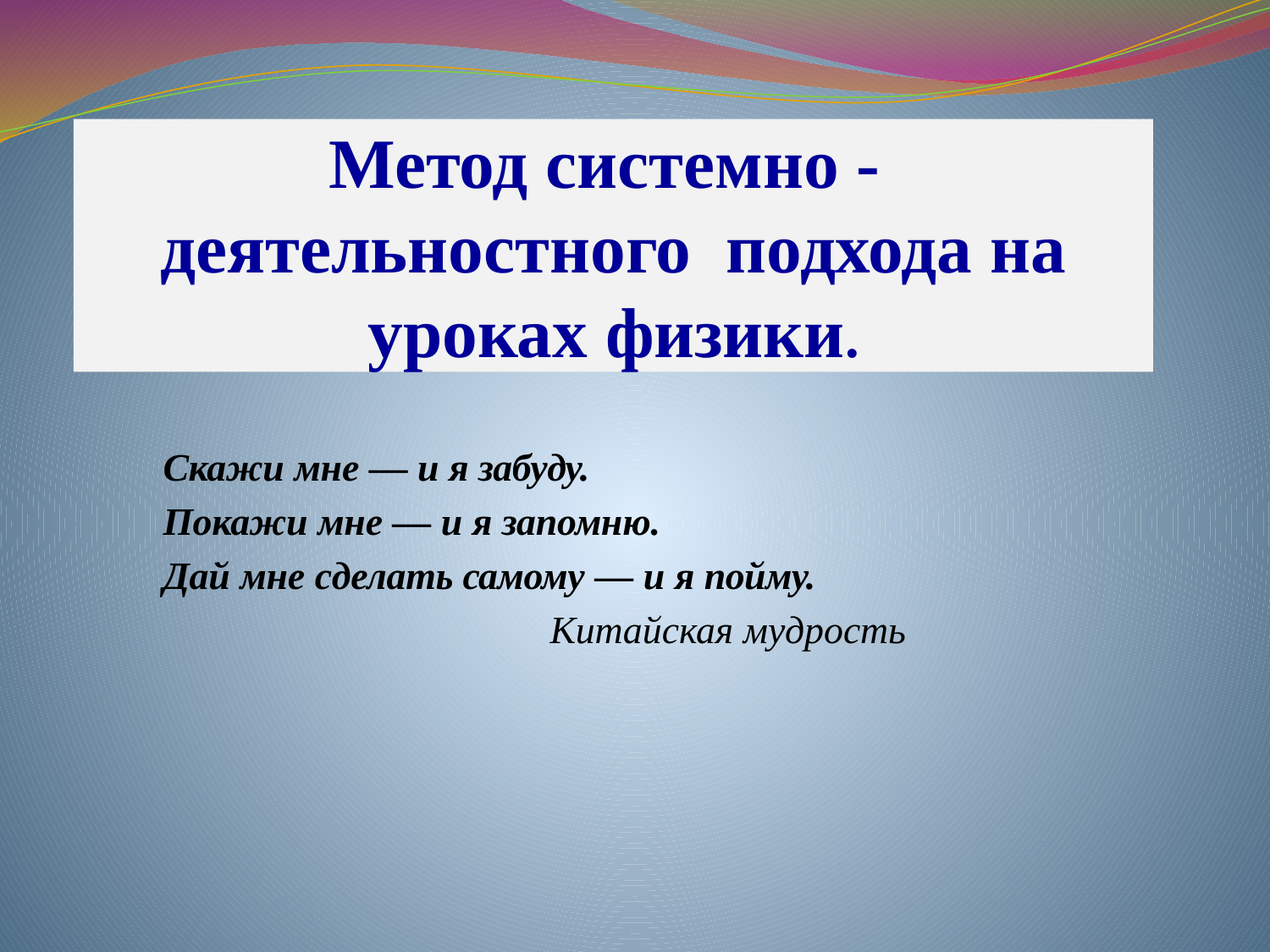

# Метод системно -  деятельностного  подхода на уроках физики.
Скажи мне — и я забуду.
Покажи мне — и я запомню.
Дай мне сделать самому — и я пойму.
Китайская мудрость